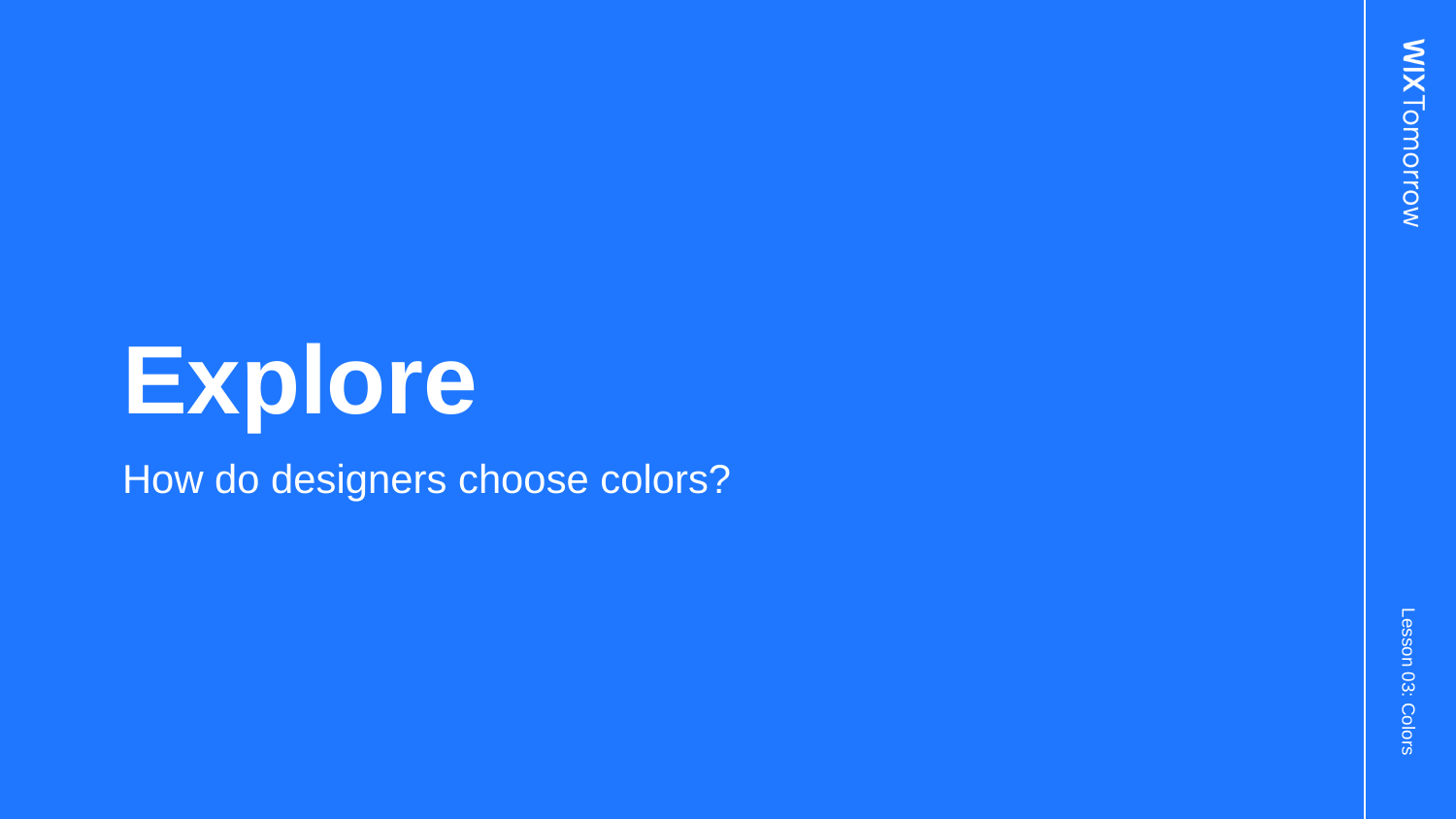

# Explore
How do designers choose colors?